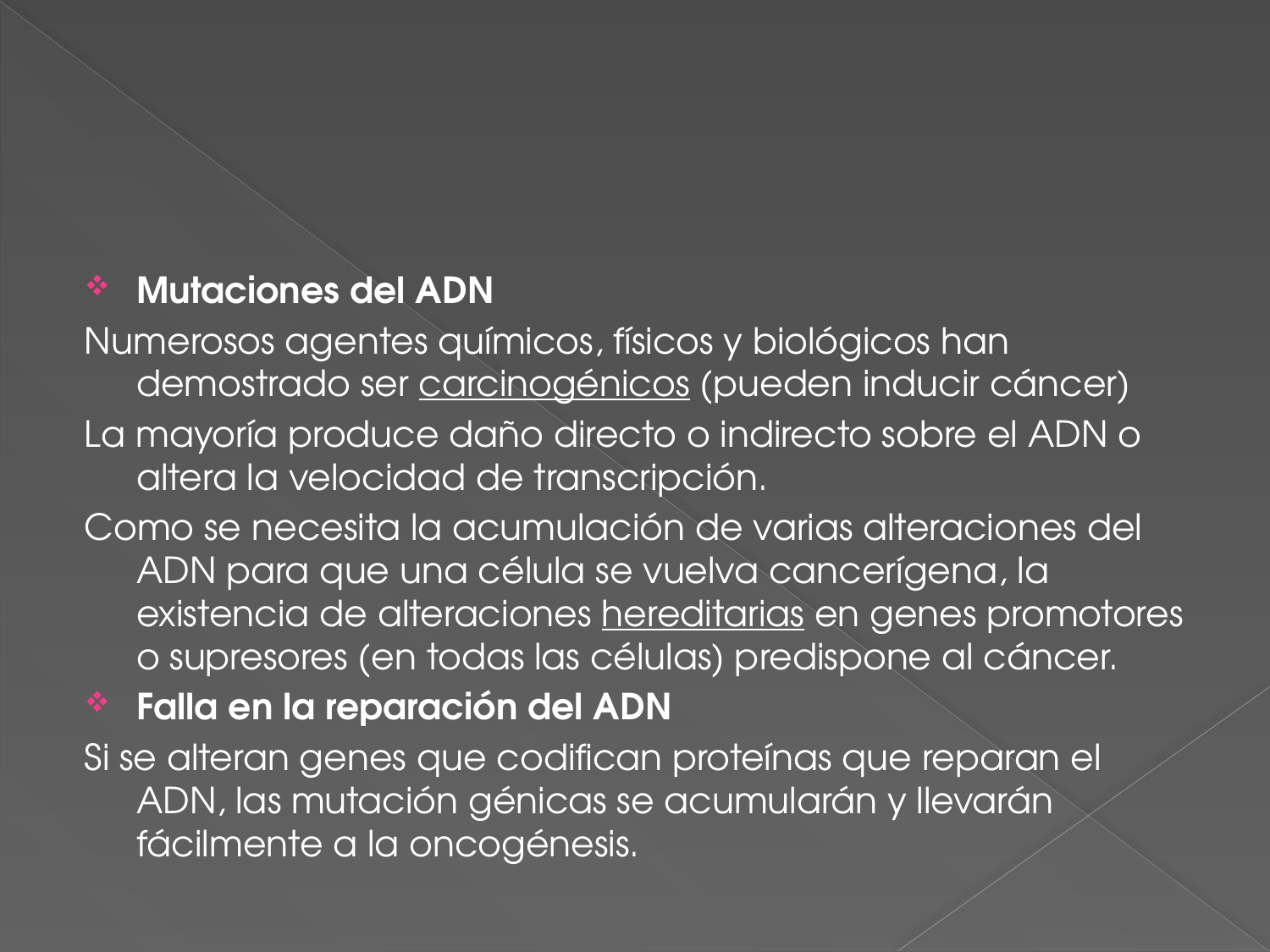

Mutaciones del ADN
Numerosos agentes químicos, físicos y biológicos han demostrado ser carcinogénicos (pueden inducir cáncer)
La mayoría produce daño directo o indirecto sobre el ADN o altera la velocidad de transcripción.
Como se necesita la acumulación de varias alteraciones del ADN para que una célula se vuelva cancerígena, la existencia de alteraciones hereditarias en genes promotores o supresores (en todas las células) predispone al cáncer.
Falla en la reparación del ADN
Si se alteran genes que codifican proteínas que reparan el ADN, las mutación génicas se acumularán y llevarán fácilmente a la oncogénesis.